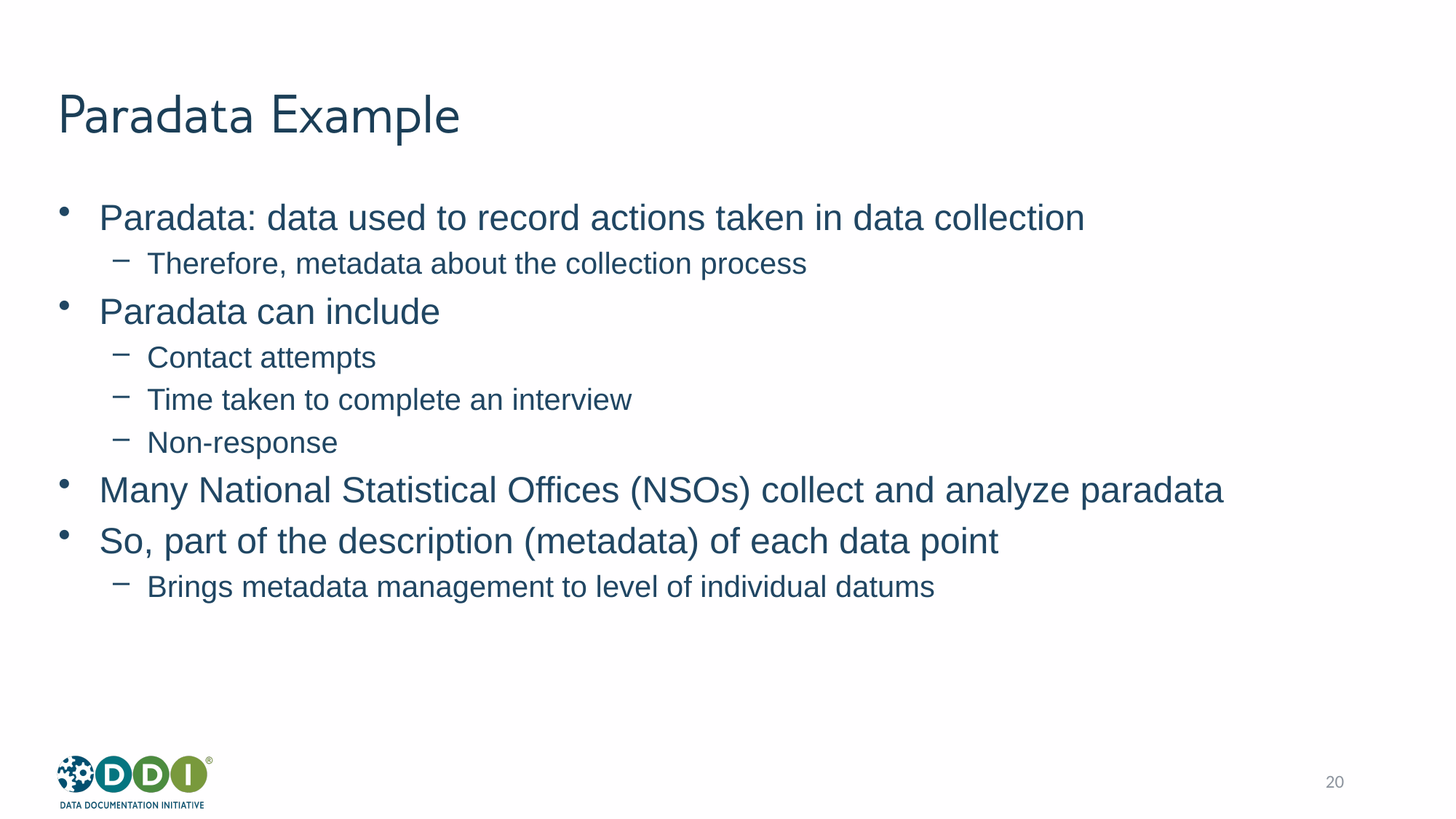

# Paradata Example
Paradata: data used to record actions taken in data collection
Therefore, metadata about the collection process
Paradata can include
Contact attempts
Time taken to complete an interview
Non-response
Many National Statistical Offices (NSOs) collect and analyze paradata
So, part of the description (metadata) of each data point
Brings metadata management to level of individual datums
20